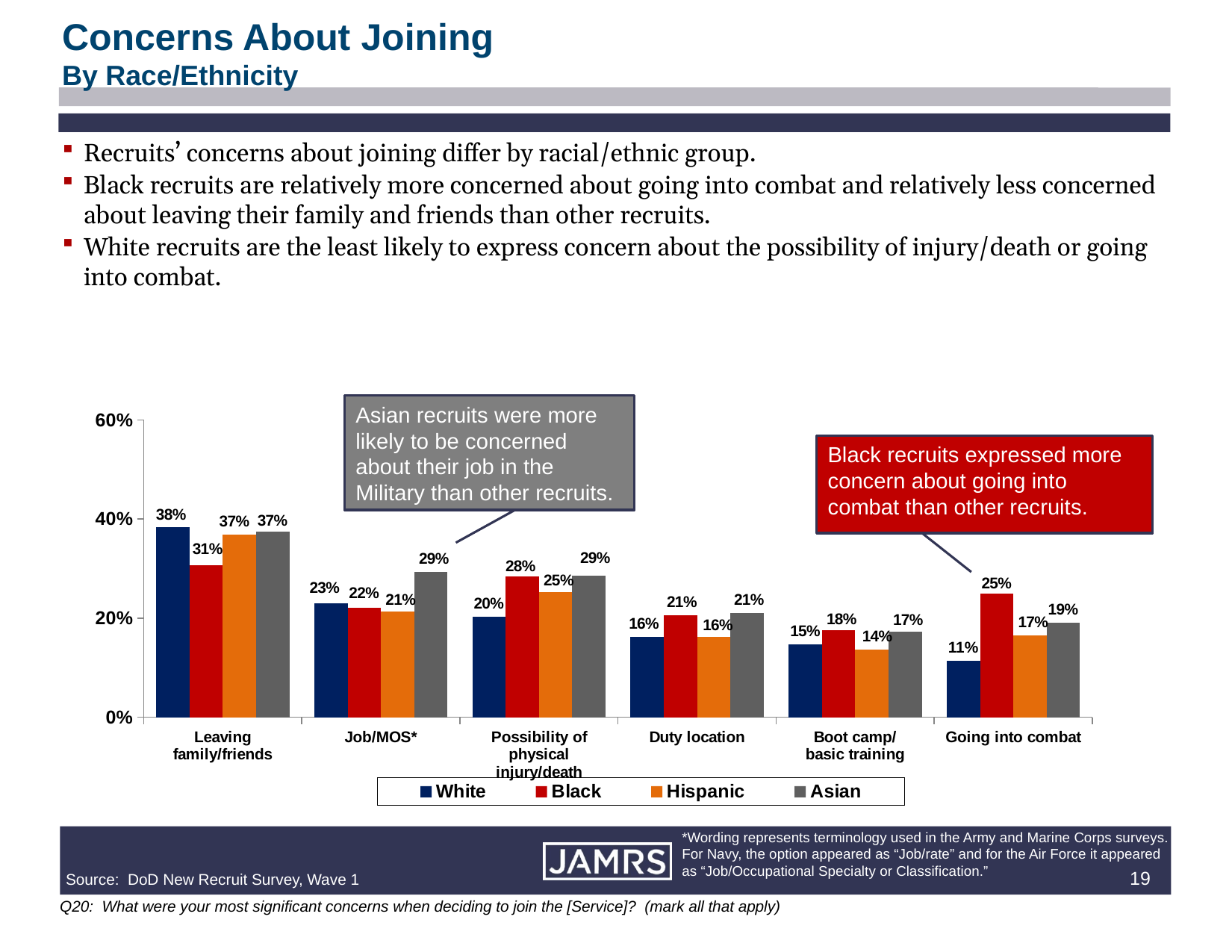

Concerns About Joining
By Race/Ethnicity
Recruits’ concerns about joining differ by racial/ethnic group.
Black recruits are relatively more concerned about going into combat and relatively less concerned about leaving their family and friends than other recruits.
White recruits are the least likely to express concern about the possibility of injury/death or going into combat.

### Chart

| Category | White | Black | Hispanic | Asian |
|---|---|---|---|---|
| Leaving family/friends | 0.383013 | 0.306663 | 0.368979 | 0.373986 |
| Job/MOS* | 0.2304434 | 0.2205238 | 0.2138356 | 0.292909 |
| Possibility of physical injury/death | 0.2031742 | 0.2847688 | 0.2529964 | 0.2858246 |
| Duty location | 0.1626136 | 0.2059326 | 0.1621518 | 0.2108326 |
| Boot camp/
basic training | 0.14647 | 0.175166 | 0.1367729 | 0.1732737 |
| Going into combat | 0.1141427 | 0.2491547 | 0.1656147 | 0.1910229 |
Asian recruits were more likely to be concerned about their job in the Military than other recruits.
Black recruits expressed more concern about going into combat than other recruits.
*Wording represents terminology used in the Army and Marine Corps surveys. For Navy, the option appeared as “Job/rate” and for the Air Force it appeared as “Job/Occupational Specialty or Classification.”
19
Source:  DoD New Recruit Survey, Wave 1
	Q20:  What were your most significant concerns when deciding to join the [Service]?  (mark all that apply)